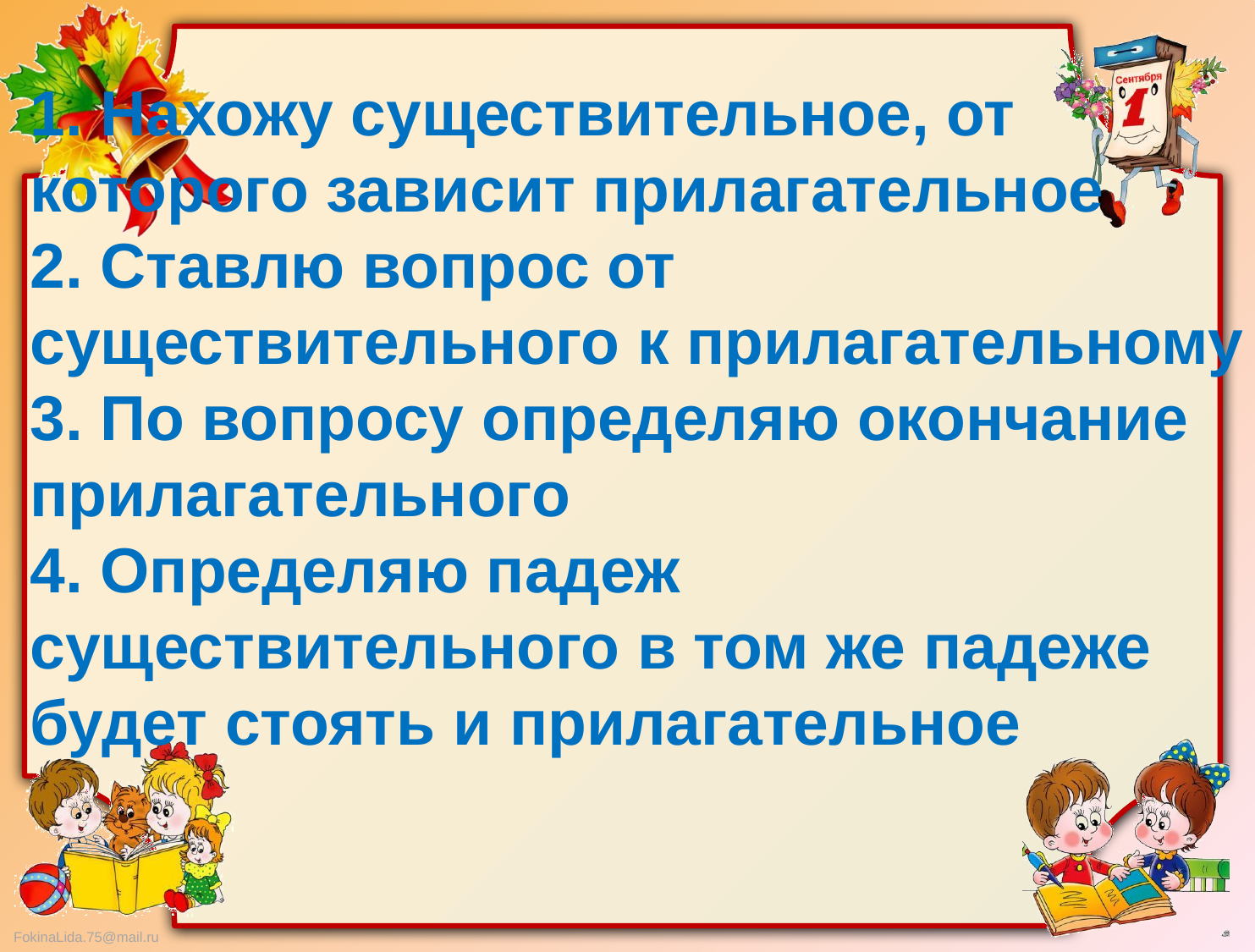

1. Нахожу существительное, от которого зависит прилагательное
2. Ставлю вопрос от
существительного к прилагательному
3. По вопросу определяю окончание прилагательного
4. Определяю падеж существительного в том же падеже будет стоять и прилагательное